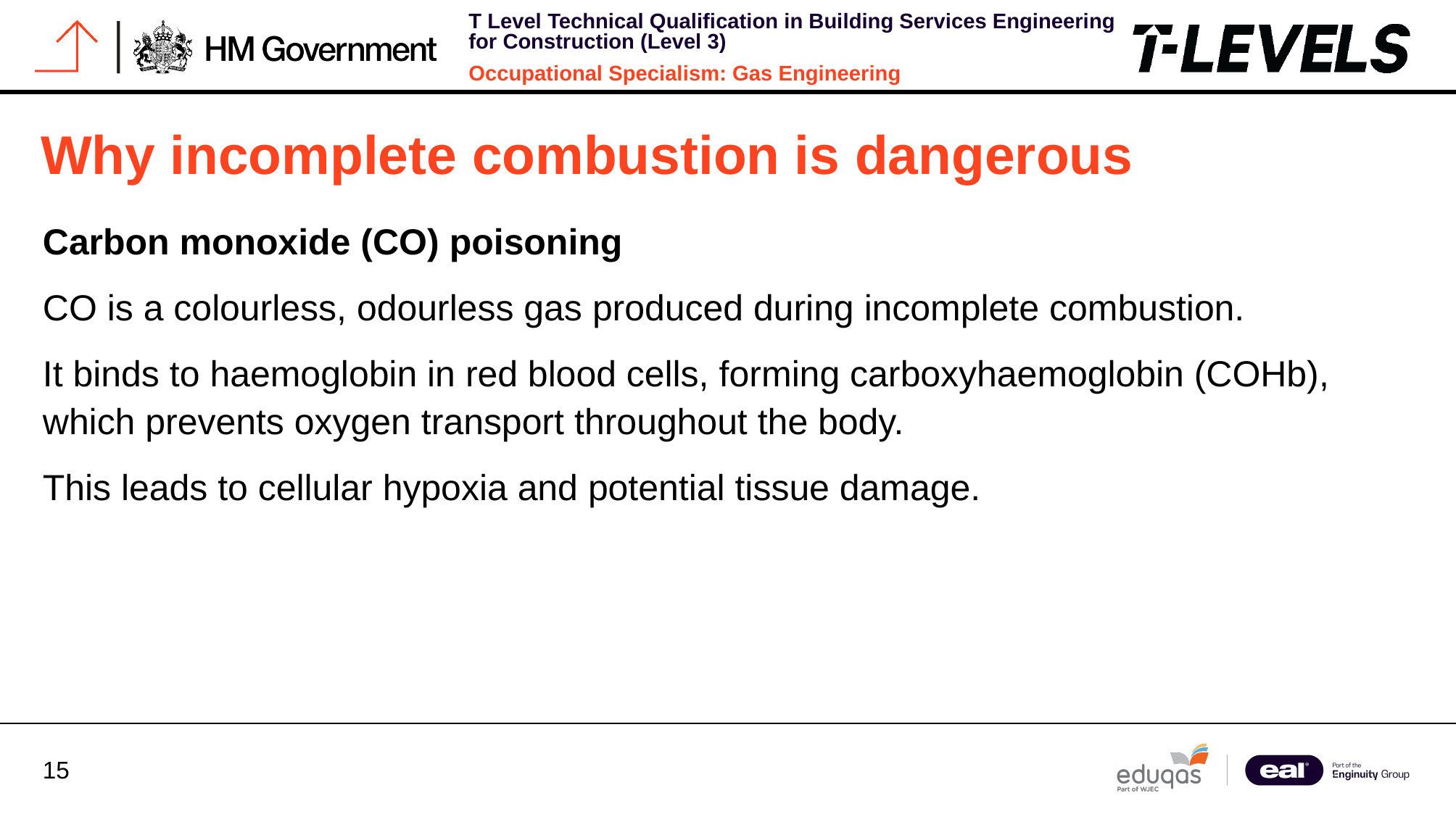

# Why incomplete combustion is dangerous
Carbon monoxide (CO) poisoning
CO is a colourless, odourless gas produced during incomplete combustion.
It binds to haemoglobin in red blood cells, forming carboxyhaemoglobin (COHb), which prevents oxygen transport throughout the body.
This leads to cellular hypoxia and potential tissue damage.